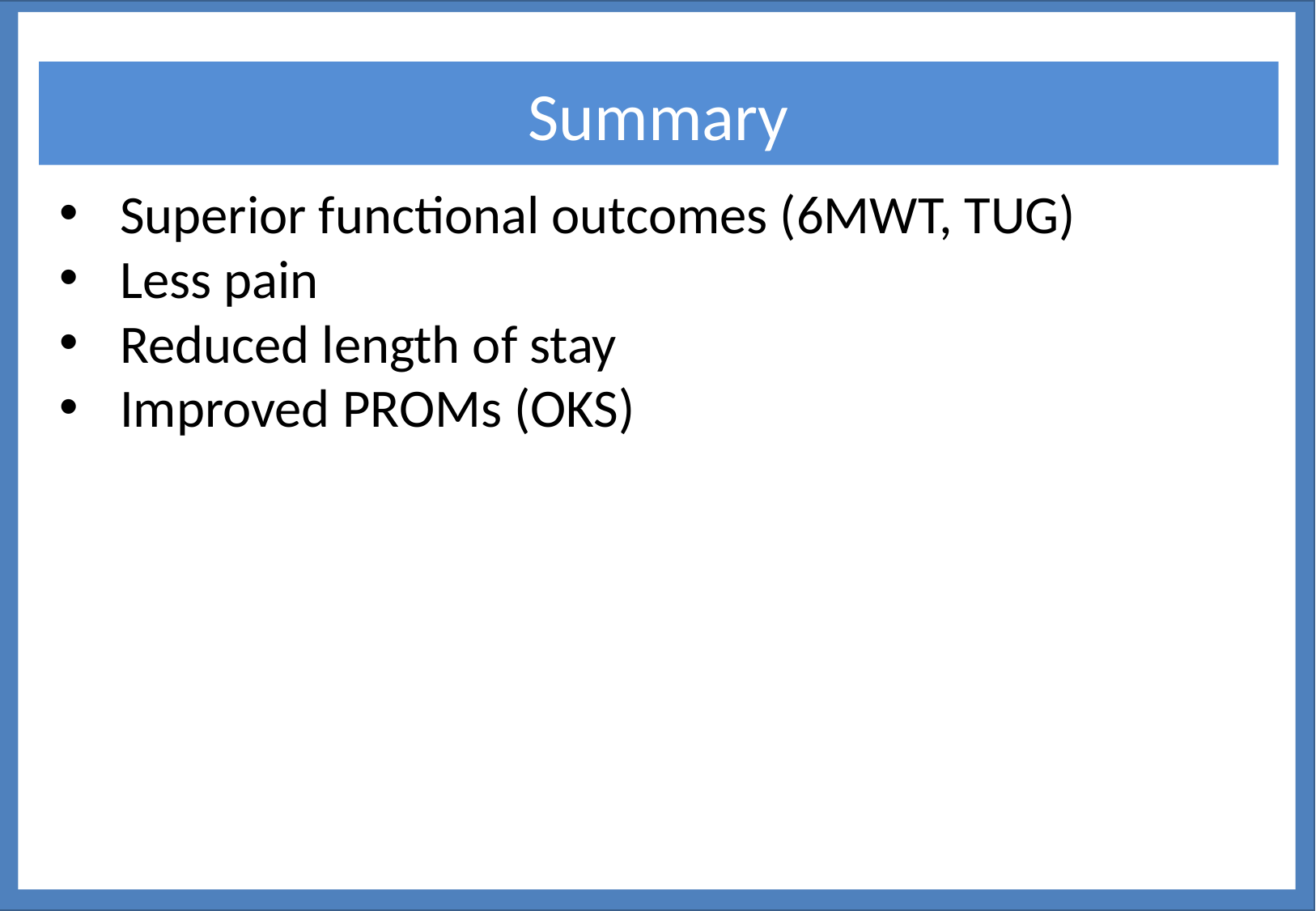

v
Summary
Superior functional outcomes (6MWT, TUG)
Less pain
Reduced length of stay
Improved PROMs (OKS)